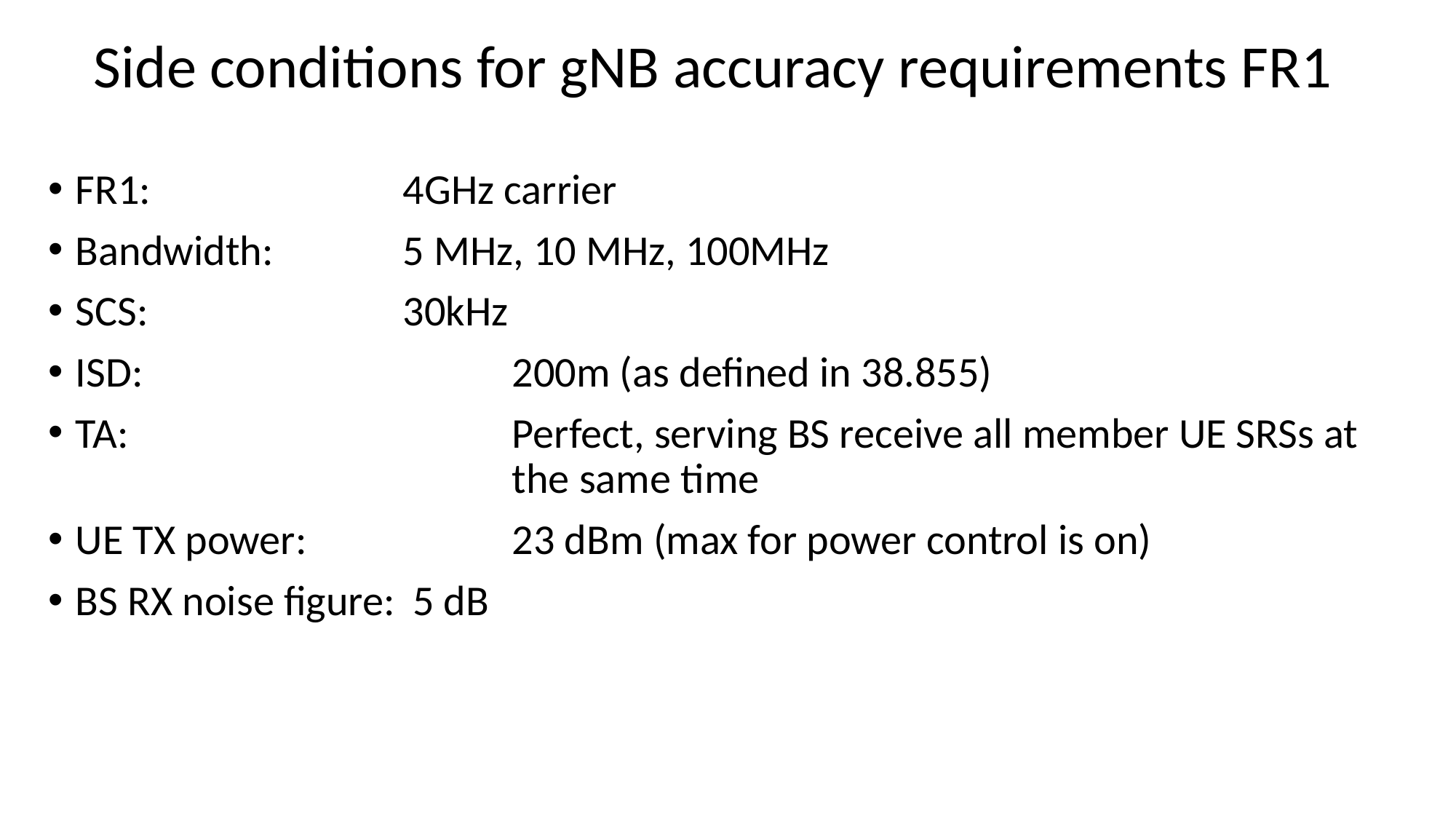

# Side conditions for gNB accuracy requirements FR1
FR1: 			4GHz carrier
Bandwidth: 		5 MHz, 10 MHz, 100MHz
SCS: 			30kHz
ISD:				200m (as defined in 38.855)
TA:				Perfect, serving BS receive all member UE SRSs at
				the same time
UE TX power:		23 dBm (max for power control is on)
BS RX noise figure:	 5 dB